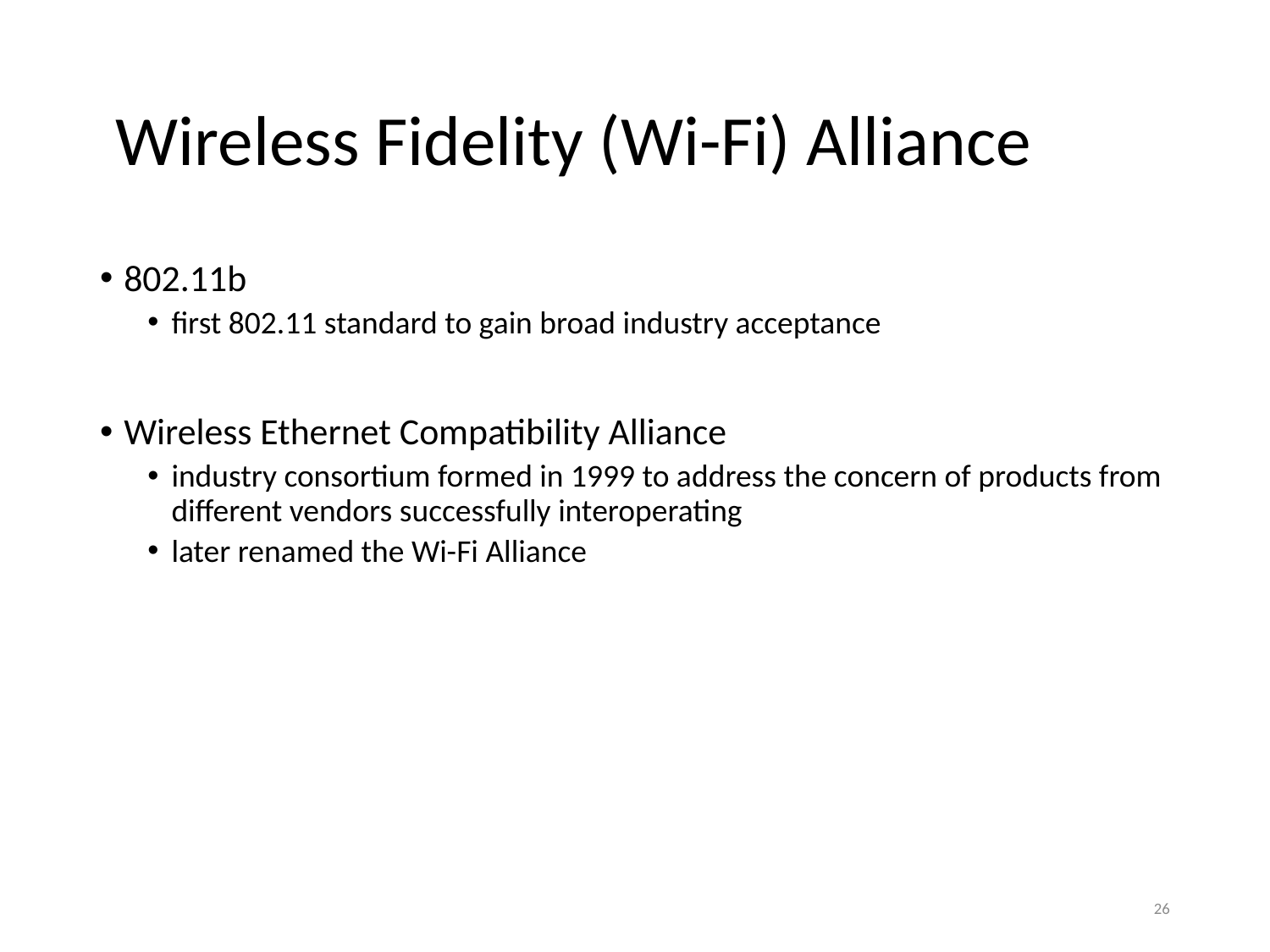

# Wireless Fidelity (Wi-Fi) Alliance
802.11b
first 802.11 standard to gain broad industry acceptance

Wireless Ethernet Compatibility Alliance
industry consortium formed in 1999 to address the concern of products from different vendors successfully interoperating
later renamed the Wi-Fi Alliance
26